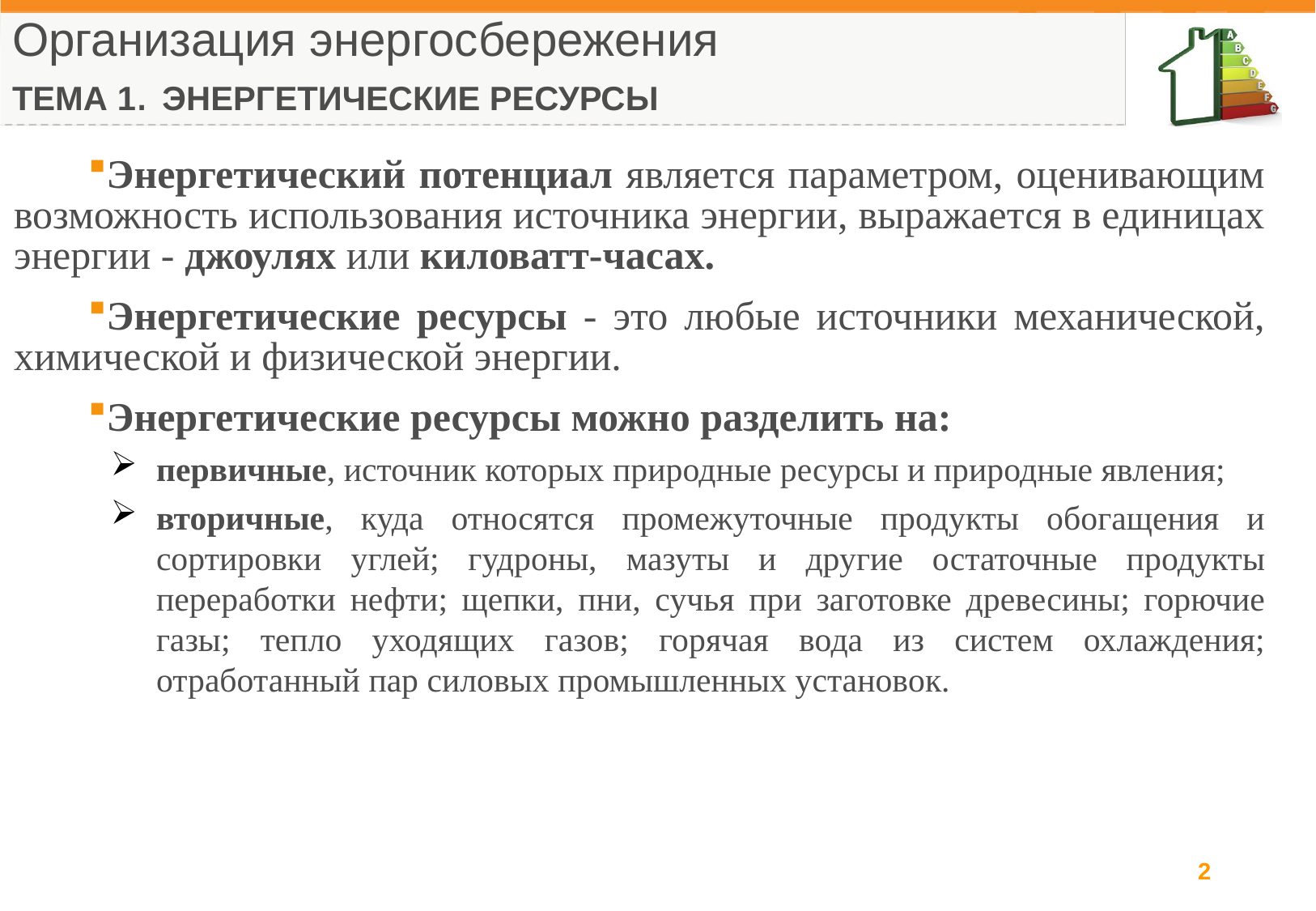

Организация энергосбережения
ТЕМА 1. ЭНЕРГЕТИЧЕСКИЕ РЕСУРСЫ
Энергетический потенциал является параметром, оценивающим возможность использования источника энергии, выражается в единицах энергии - джоулях или киловатт-часах.
Энергетические ресурсы - это любые источники механической, химической и физической энергии.
Энергетические ресурсы можно разделить на:
первичные, источник которых природные ресурсы и природные явления;
вторичные, куда относятся промежуточные продукты обогащения и сортировки углей; гудроны, мазуты и другие остаточные продукты переработки нефти; щепки, пни, сучья при заготовке древесины; горючие газы; тепло уходящих газов; горячая вода из систем охлаждения; отработанный пар силовых промышленных установок.